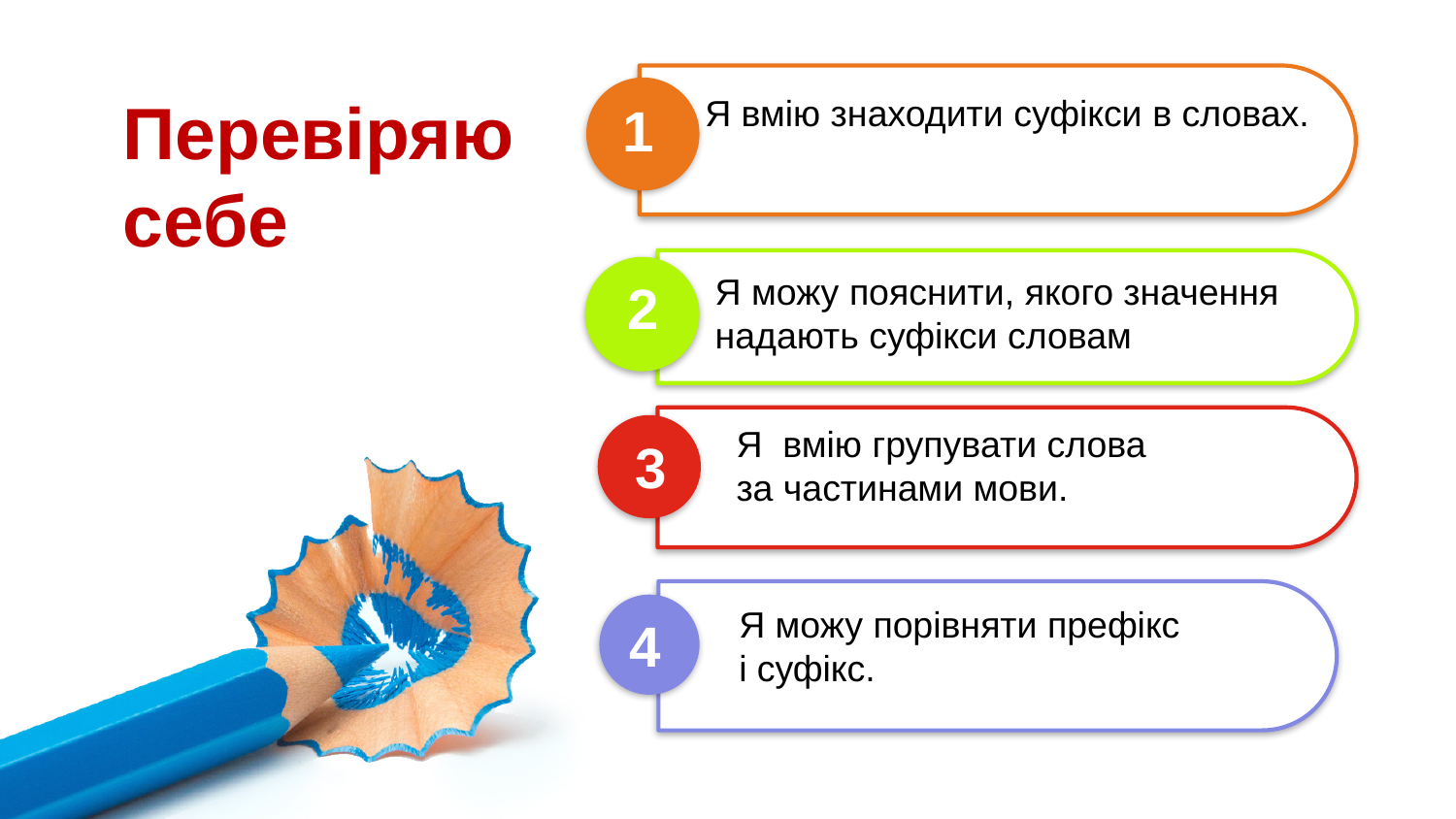

Перевіряю себе

Я вмію знаходити суфікси в словах.

1

Я можу пояснити, якого значення
надають суфікси словам
2

Я  вмію групувати слова
за частинами мови.

3
Я можу порівняти префікс
і суфікс.

4
4